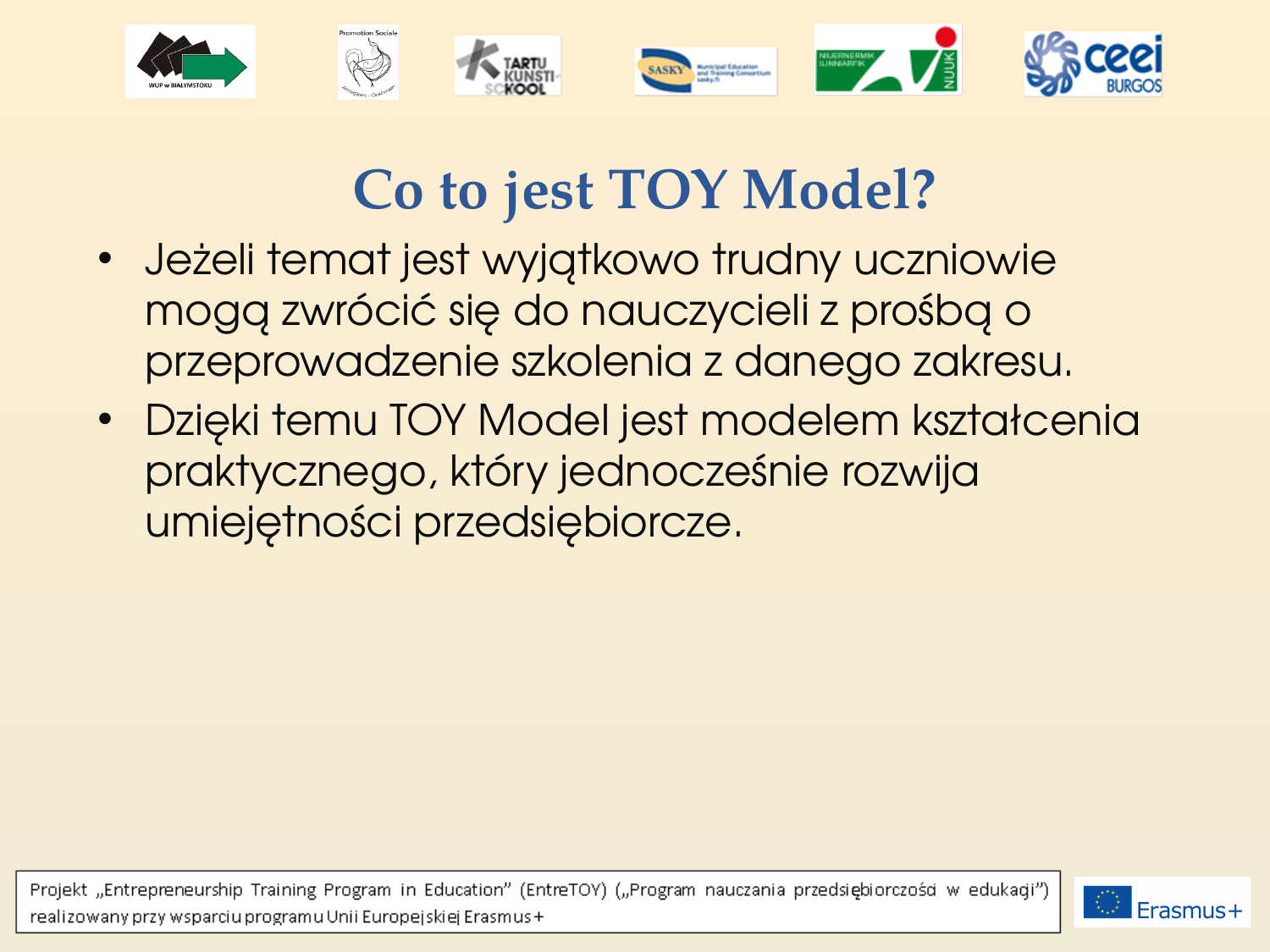

# Co to jest TOY Model?
Jeżeli temat jest wyjątkowo trudny uczniowie mogą zwrócić się do nauczycieli z prośbą o przeprowadzenie szkolenia z danego zakresu.
Dzięki temu TOY Model jest modelem kształcenia praktycznego, który jednocześnie rozwija umiejętności przedsiębiorcze.